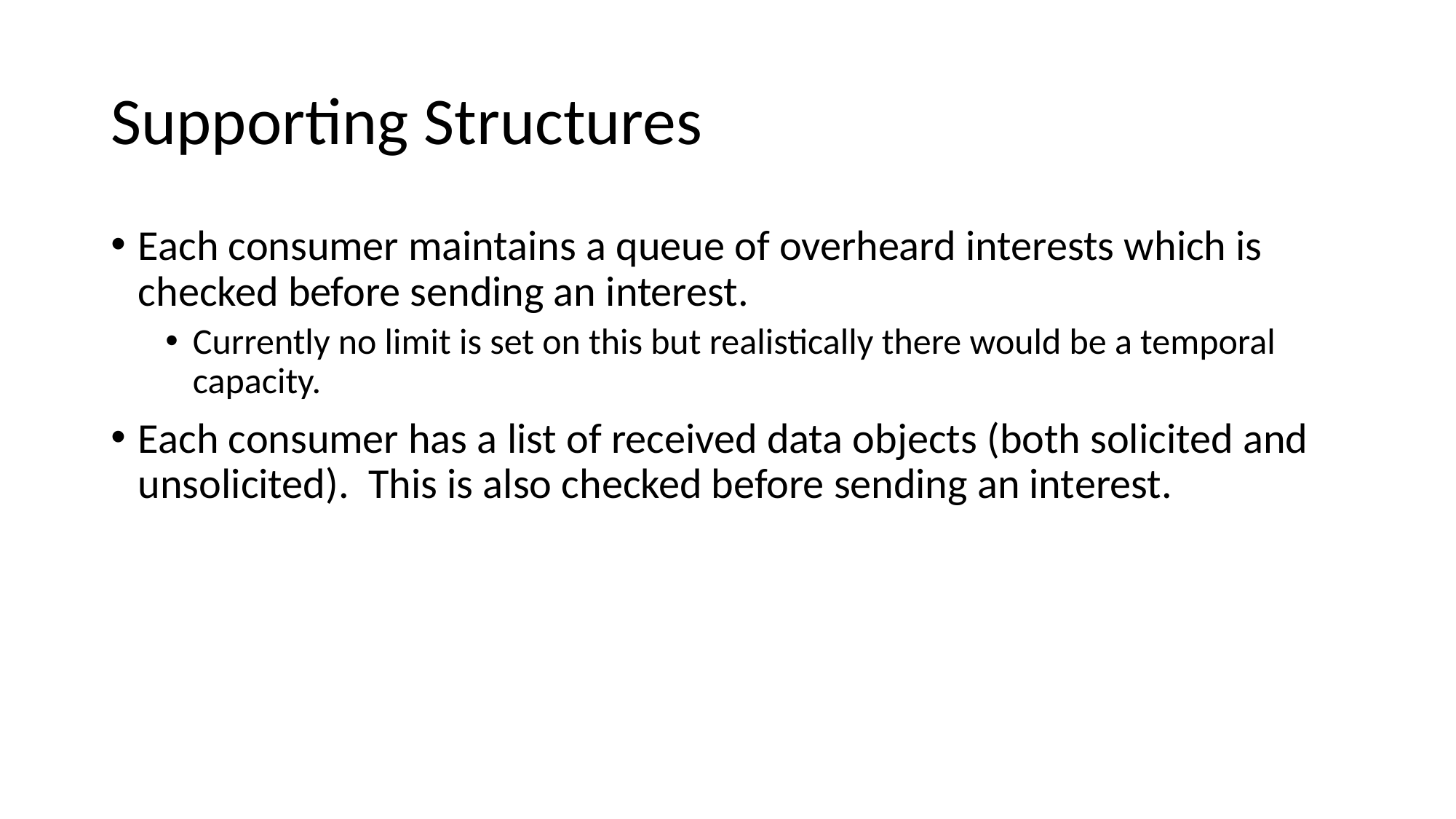

# Supporting Structures
Each consumer maintains a queue of overheard interests which is checked before sending an interest.
Currently no limit is set on this but realistically there would be a temporal capacity.
Each consumer has a list of received data objects (both solicited and unsolicited).  This is also checked before sending an interest.